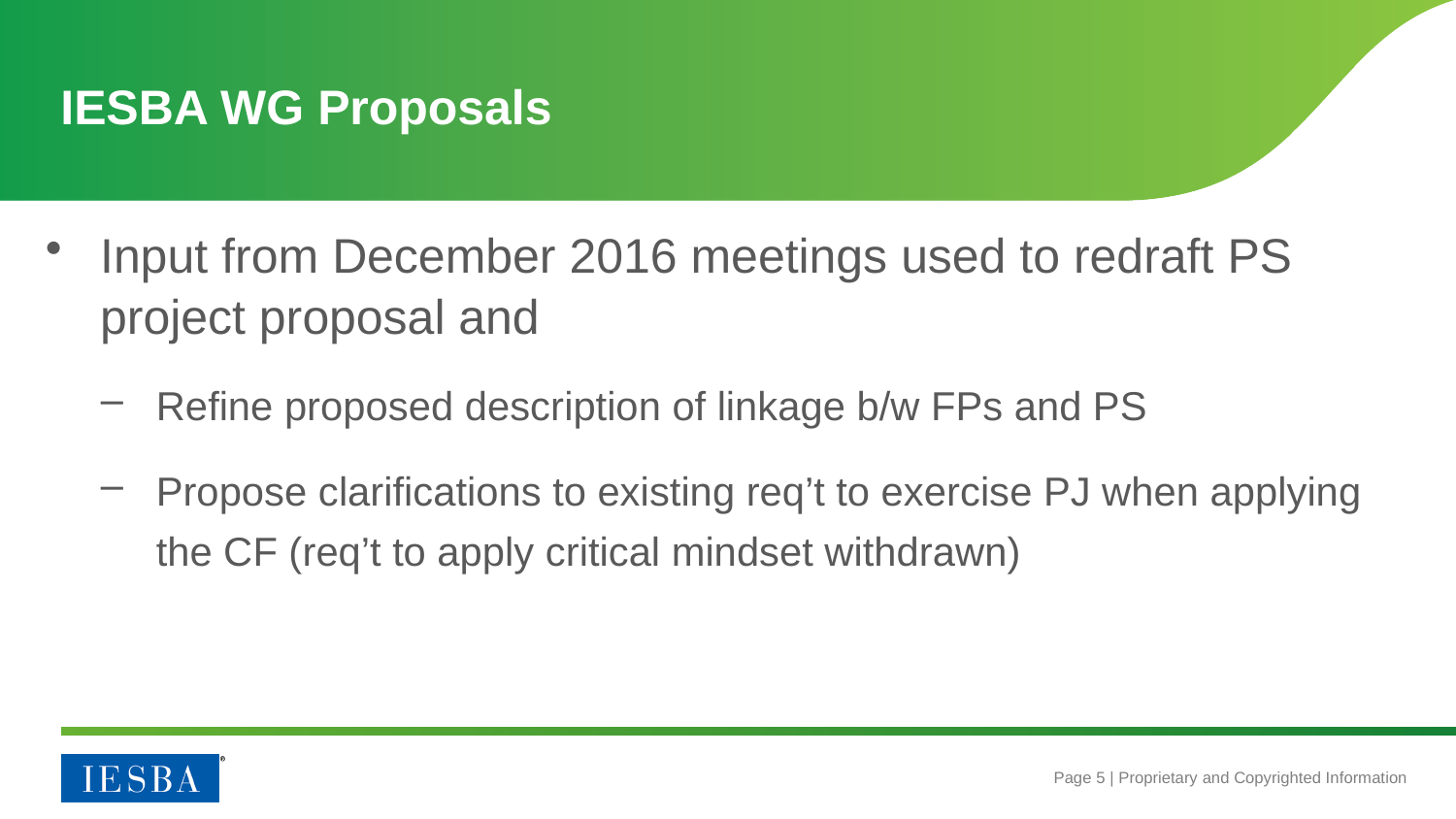

# IESBA WG Proposals
Input from December 2016 meetings used to redraft PS project proposal and
Refine proposed description of linkage b/w FPs and PS
Propose clarifications to existing req’t to exercise PJ when applying the CF (req’t to apply critical mindset withdrawn)